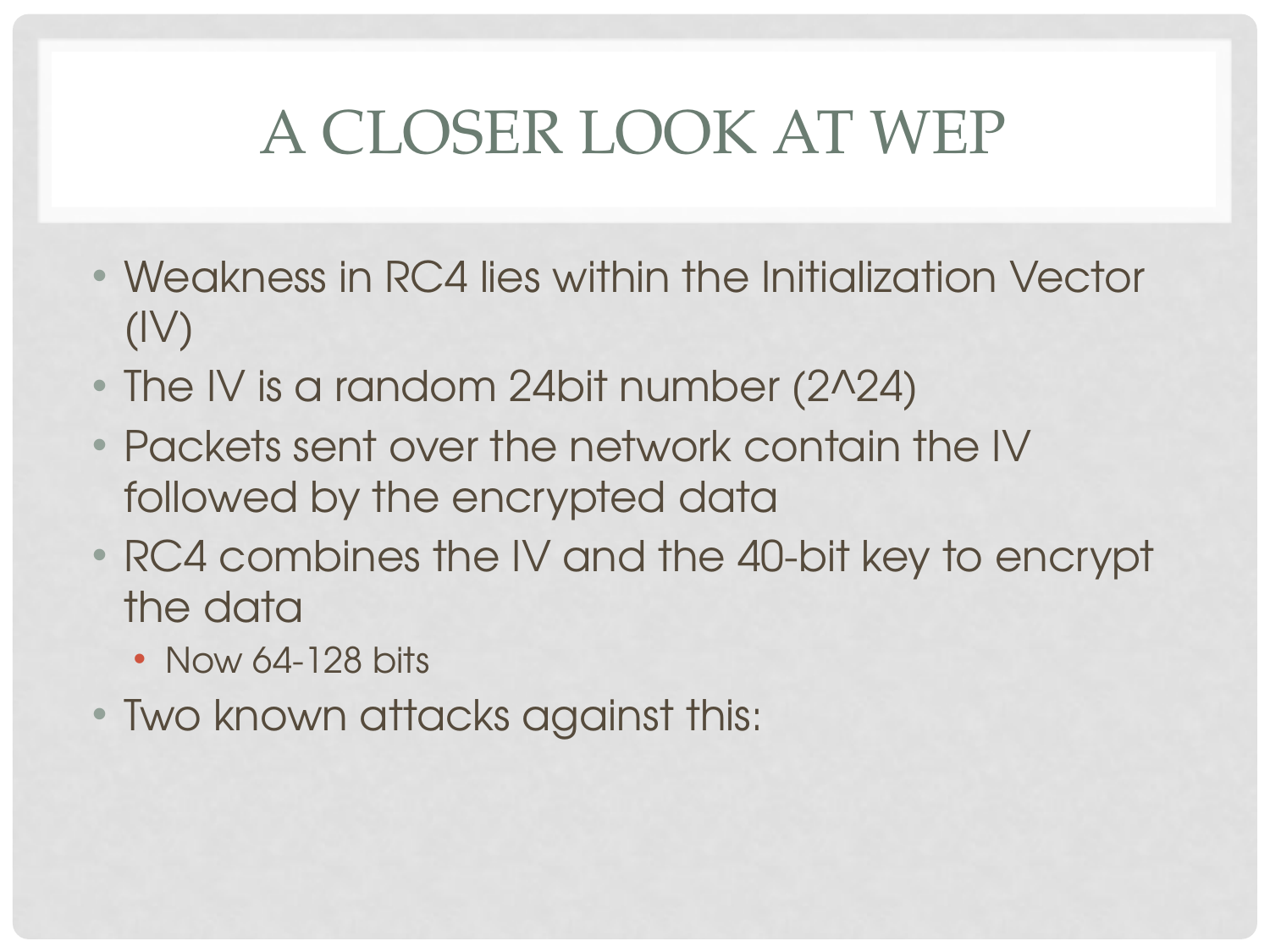

# A closer look at WEP
Weakness in RC4 lies within the Initialization Vector (IV)
The IV is a random 24bit number (2^24)
Packets sent over the network contain the IV followed by the encrypted data
RC4 combines the IV and the 40-bit key to encrypt the data
Now 64-128 bits
Two known attacks against this: